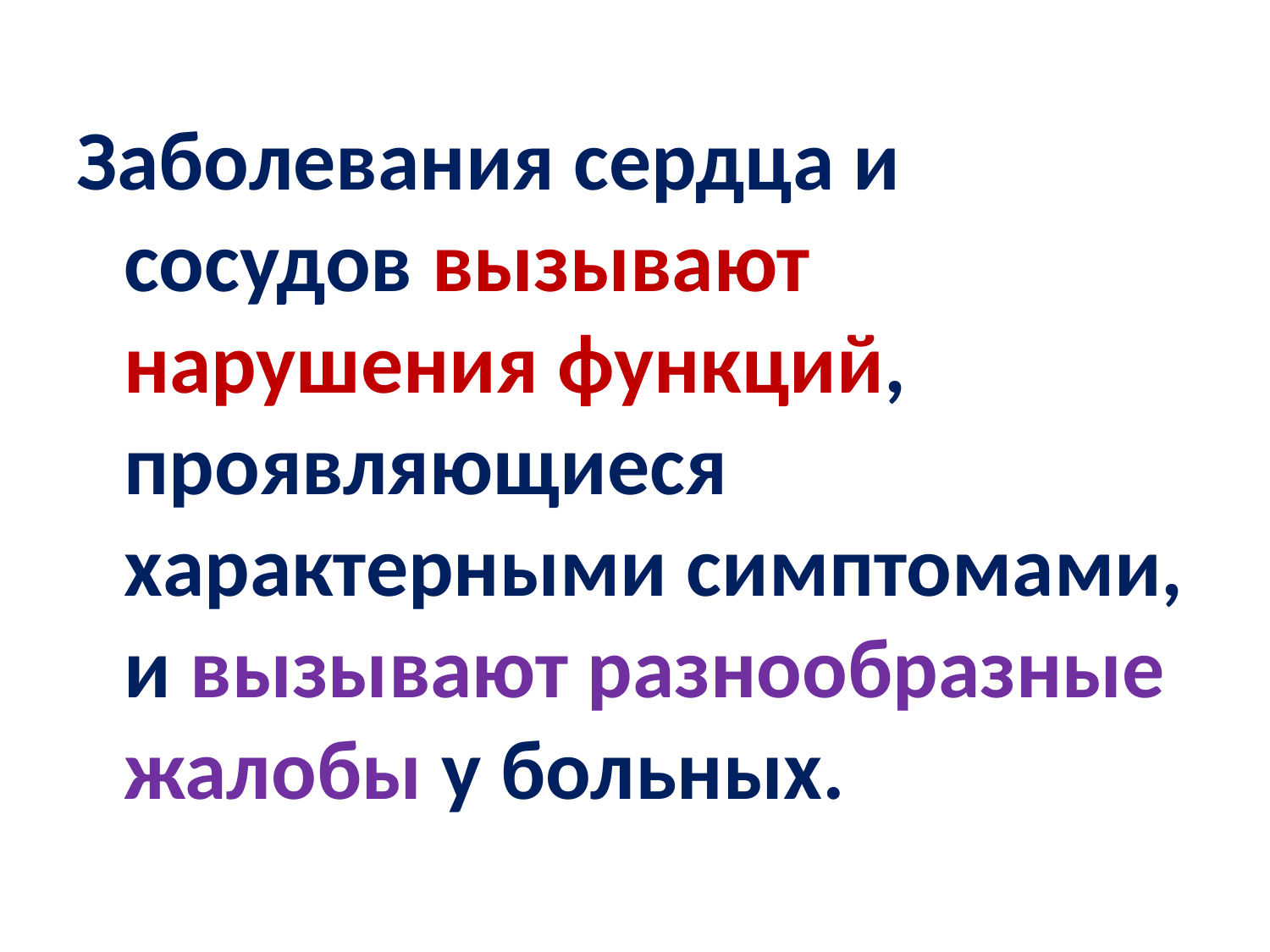

Заболевания сердца и сосудов вызывают нарушения функций, проявляющиеся характерными симптомами, и вызывают разнообразные жалобы у больных.